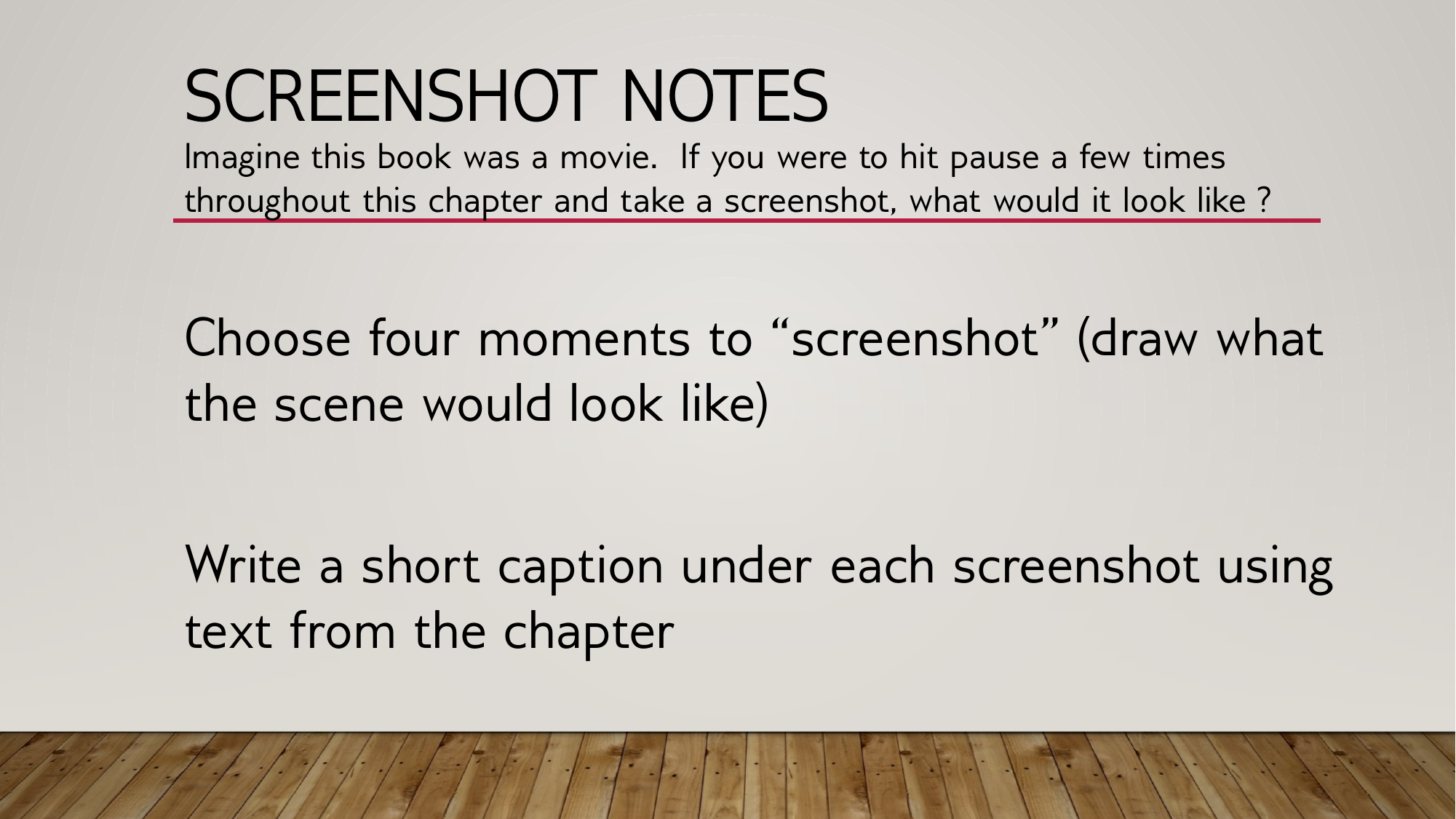

# SCREENshot notes
Imagine this book was a movie.  If you were to hit pause a few times throughout this chapter and take a screenshot, what would it look like ?

Choose four moments to “screenshot” (draw what the scene would look like)

Write a short caption under each screenshot using text from the chapter